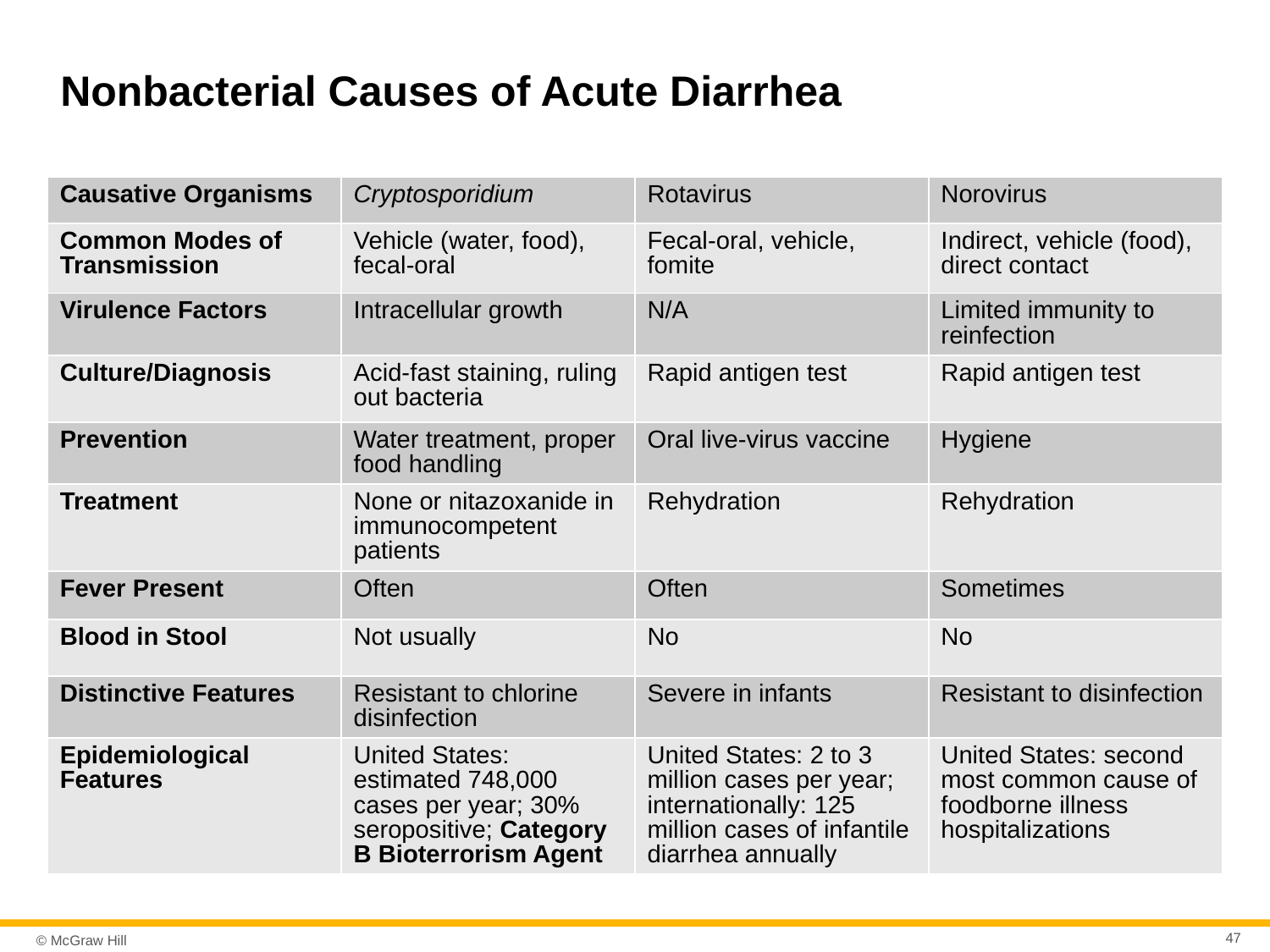

# Nonbacterial Causes of Acute Diarrhea
| Causative Organisms | Cryptosporidium | Rotavirus | Norovirus |
| --- | --- | --- | --- |
| Common Modes of Transmission | Vehicle (water, food), fecal-oral | Fecal-oral, vehicle, fomite | Indirect, vehicle (food), direct contact |
| Virulence Factors | Intracellular growth | N/A | Limited immunity to reinfection |
| Culture/Diagnosis | Acid-fast staining, ruling out bacteria | Rapid antigen test | Rapid antigen test |
| Prevention | Water treatment, proper food handling | Oral live-virus vaccine | Hygiene |
| Treatment | None or nitazoxanide in immunocompetent patients | Rehydration | Rehydration |
| Fever Present | Often | Often | Sometimes |
| Blood in Stool | Not usually | No | No |
| Distinctive Features | Resistant to chlorine disinfection | Severe in infants | Resistant to disinfection |
| Epidemiological Features | United States: estimated 748,000 cases per year; 30% seropositive; Category B Bioterrorism Agent | United States: 2 to 3 million cases per year; internationally: 125 million cases of infantile diarrhea annually | United States: second most common cause of foodborne illness hospitalizations |